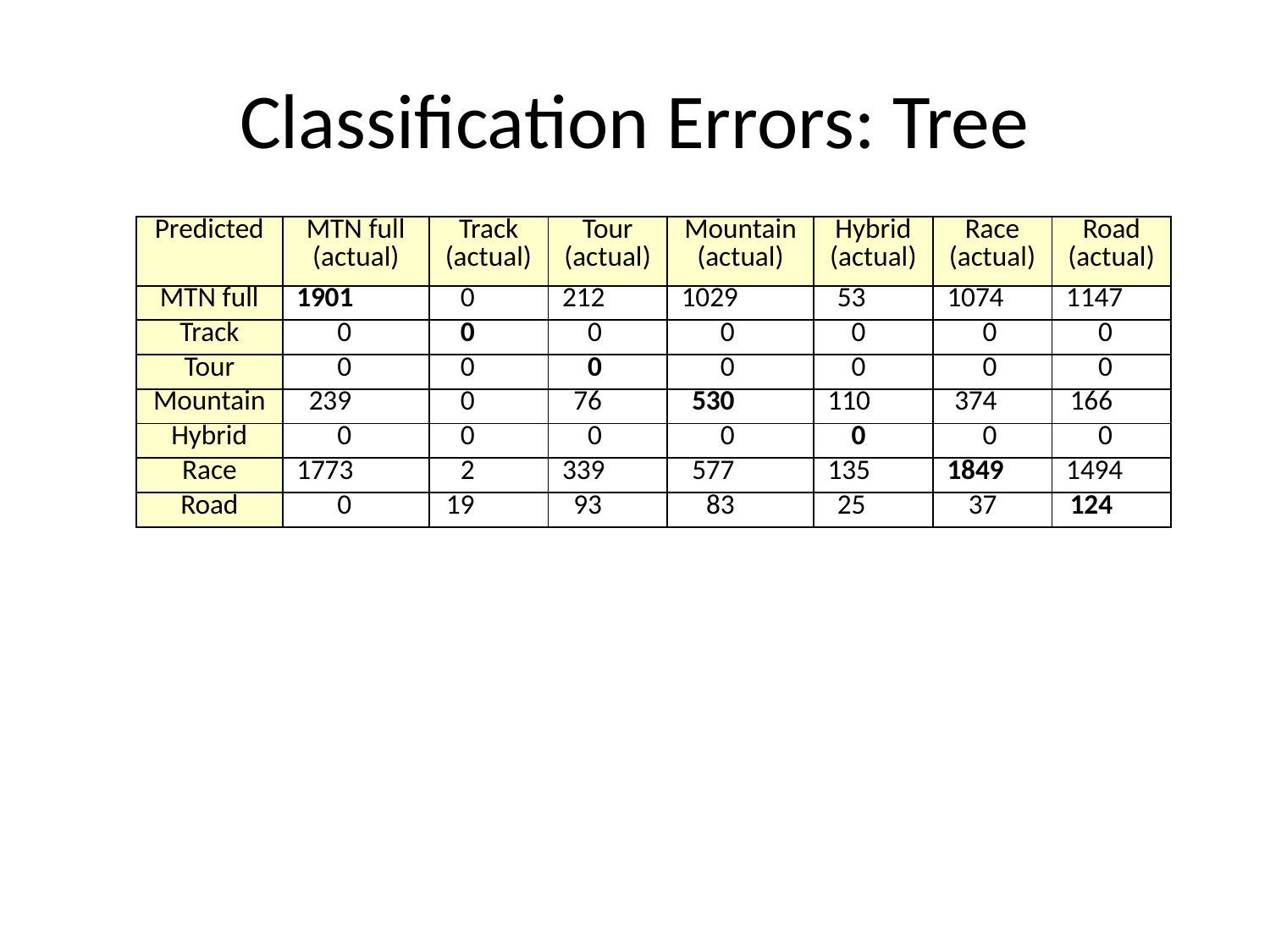

# Classification Errors: Tree
| Predicted | MTN full (actual) | Track (actual) | Tour (actual) | Mountain (actual) | Hybrid (actual) | Race (actual) | Road (actual) |
| --- | --- | --- | --- | --- | --- | --- | --- |
| MTN full | 1901 | 0 | 212 | 1029 | 53 | 1074 | 1147 |
| Track | 0 | 0 | 0 | 0 | 0 | 0 | 0 |
| Tour | 0 | 0 | 0 | 0 | 0 | 0 | 0 |
| Mountain | 239 | 0 | 76 | 530 | 110 | 374 | 166 |
| Hybrid | 0 | 0 | 0 | 0 | 0 | 0 | 0 |
| Race | 1773 | 2 | 339 | 577 | 135 | 1849 | 1494 |
| Road | 0 | 19 | 93 | 83 | 25 | 37 | 124 |